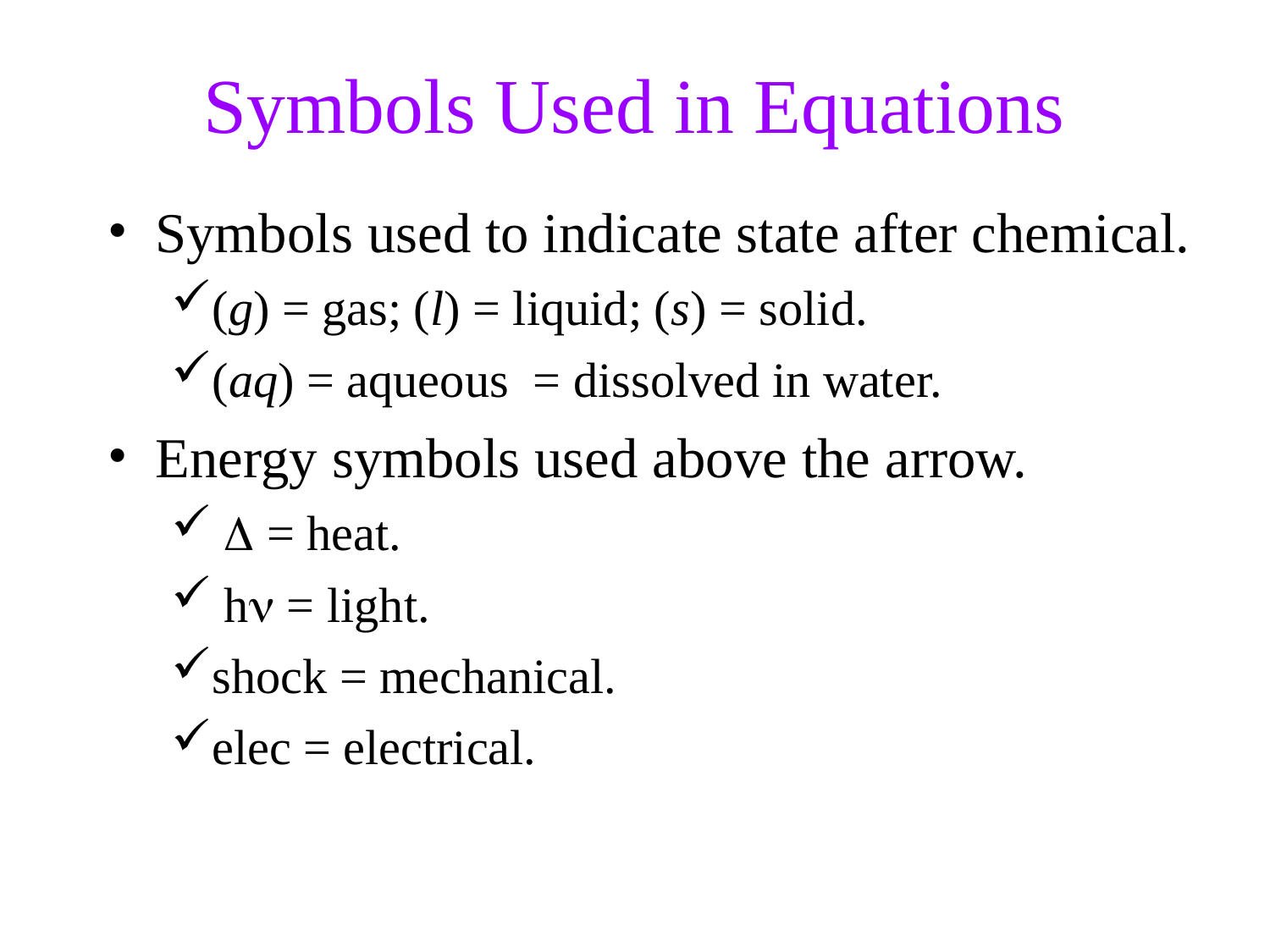

Symbols Used in Equations
Symbols used to indicate state after chemical.
(g) = gas; (l) = liquid; (s) = solid.
(aq) = aqueous  = dissolved in water.
Energy symbols used above the arrow.
 Δ = heat.
 hν = light.
shock = mechanical.
elec = electrical.